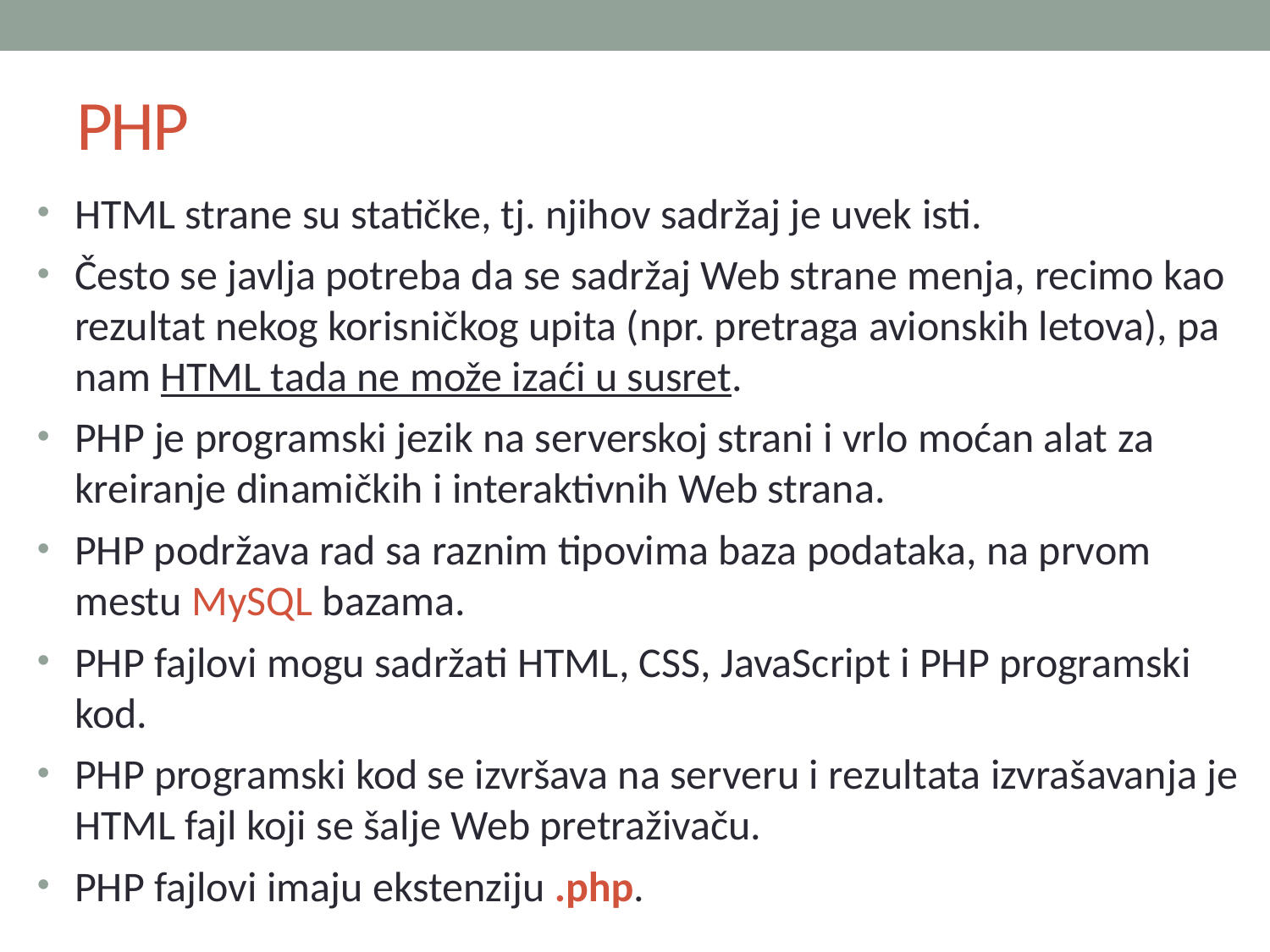

# PHP
HTML strane su statičke, tj. njihov sadržaj je uvek isti.
Često se javlja potreba da se sadržaj Web strane menja, recimo kao rezultat nekog korisničkog upita (npr. pretraga avionskih letova), pa nam HTML tada ne može izaći u susret.
PHP je programski jezik na serverskoj strani i vrlo moćan alat za kreiranje dinamičkih i interaktivnih Web strana.
PHP podržava rad sa raznim tipovima baza podataka, na prvom mestu MySQL bazama.
PHP fajlovi mogu sadržati HTML, CSS, JavaScript i PHP programski kod.
PHP programski kod se izvršava na serveru i rezultata izvrašavanja je HTML fajl koji se šalje Web pretraživaču.
PHP fajlovi imaju ekstenziju .php.